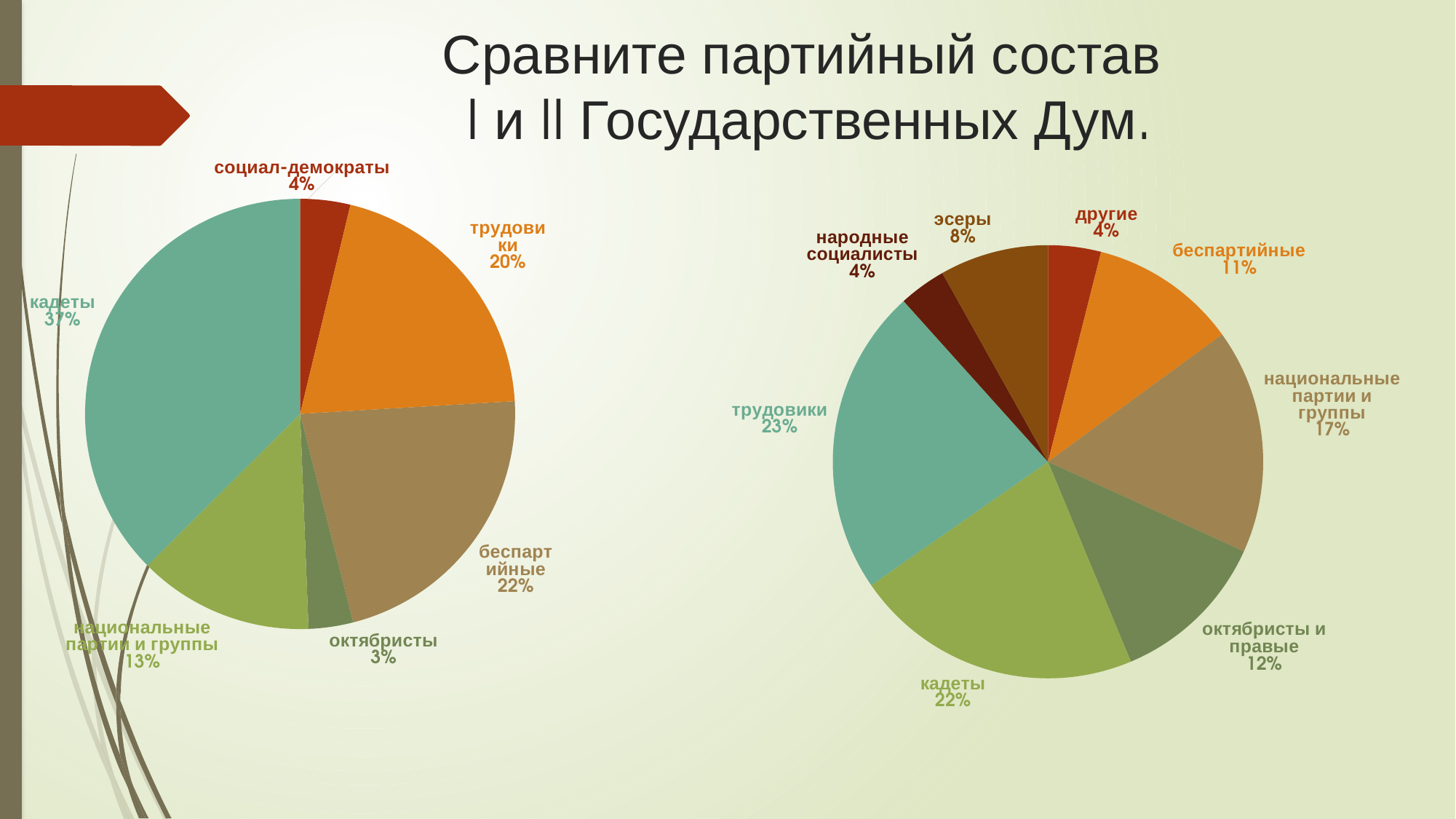

# Сравните партийный состав I и II Государственных Дум.

### Chart

| Category | Столбец1 |
|---|---|
| социал-демократы | 18.0 |
| трудовики | 97.0 |
| беспартийные | 105.0 |
| октябристы | 16.0 |
| национальные партии и группы | 63.0 |
| кадеты | 179.0 |

### Chart

| Category | Продажи |
|---|---|
| другие | 18.0 |
| беспартийные | 50.0 |
| национальные партии и группы | 76.0 |
| октябристы и правые | 54.0 |
| кадеты | 98.0 |
| трудовики | 104.0 |
| народные социалисты | 16.0 |
| эсеры | 37.0 |
| социал-демократы | None |